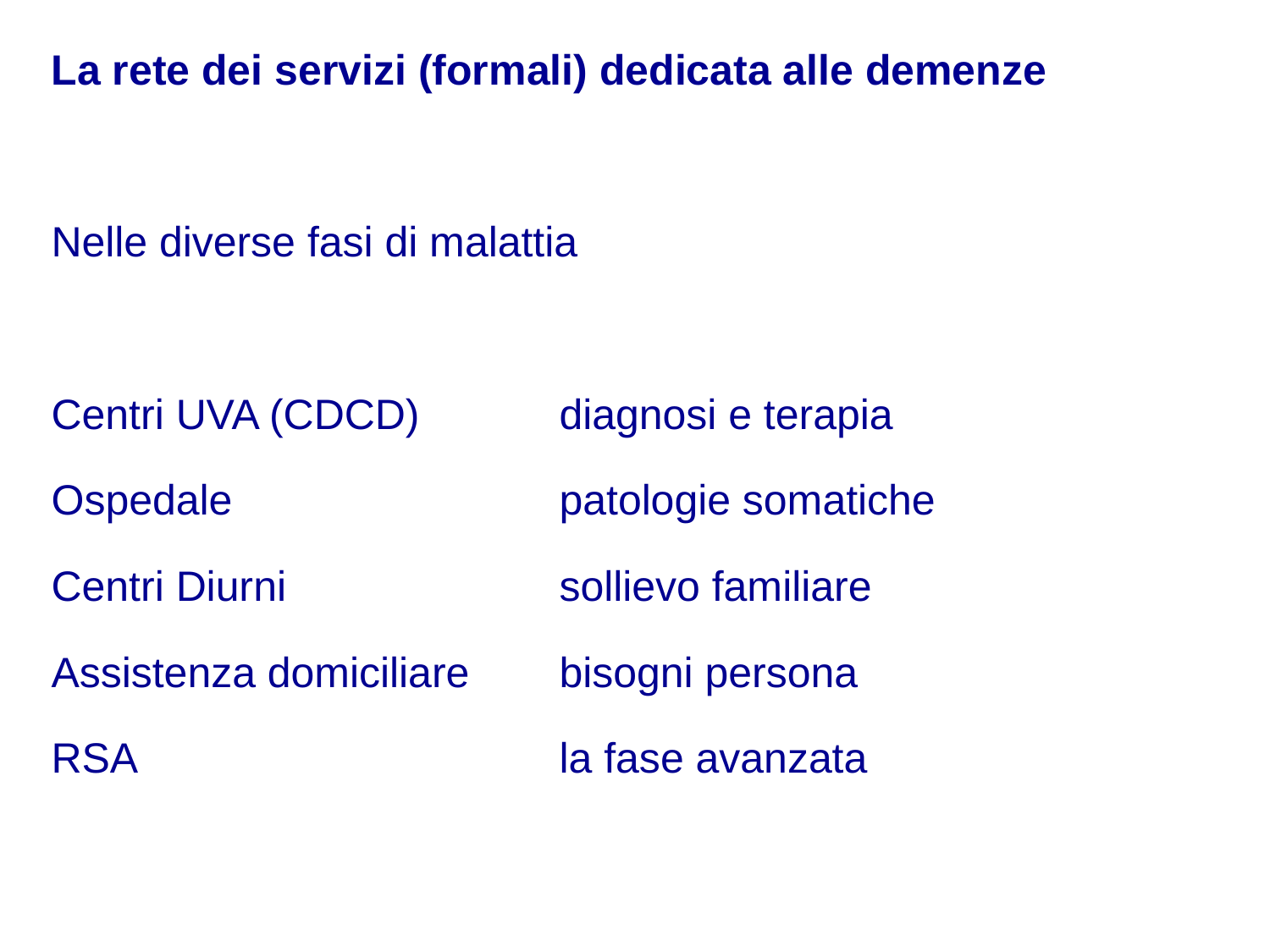

La rete dei servizi (formali) dedicata alle demenze

Nelle diverse fasi di malattia

Centri UVA (CDCD)		diagnosi e terapia
Ospedale 			patologie somatiche
Centri Diurni 			sollievo familiare
Assistenza domiciliare 	bisogni persona
RSA 				la fase avanzata